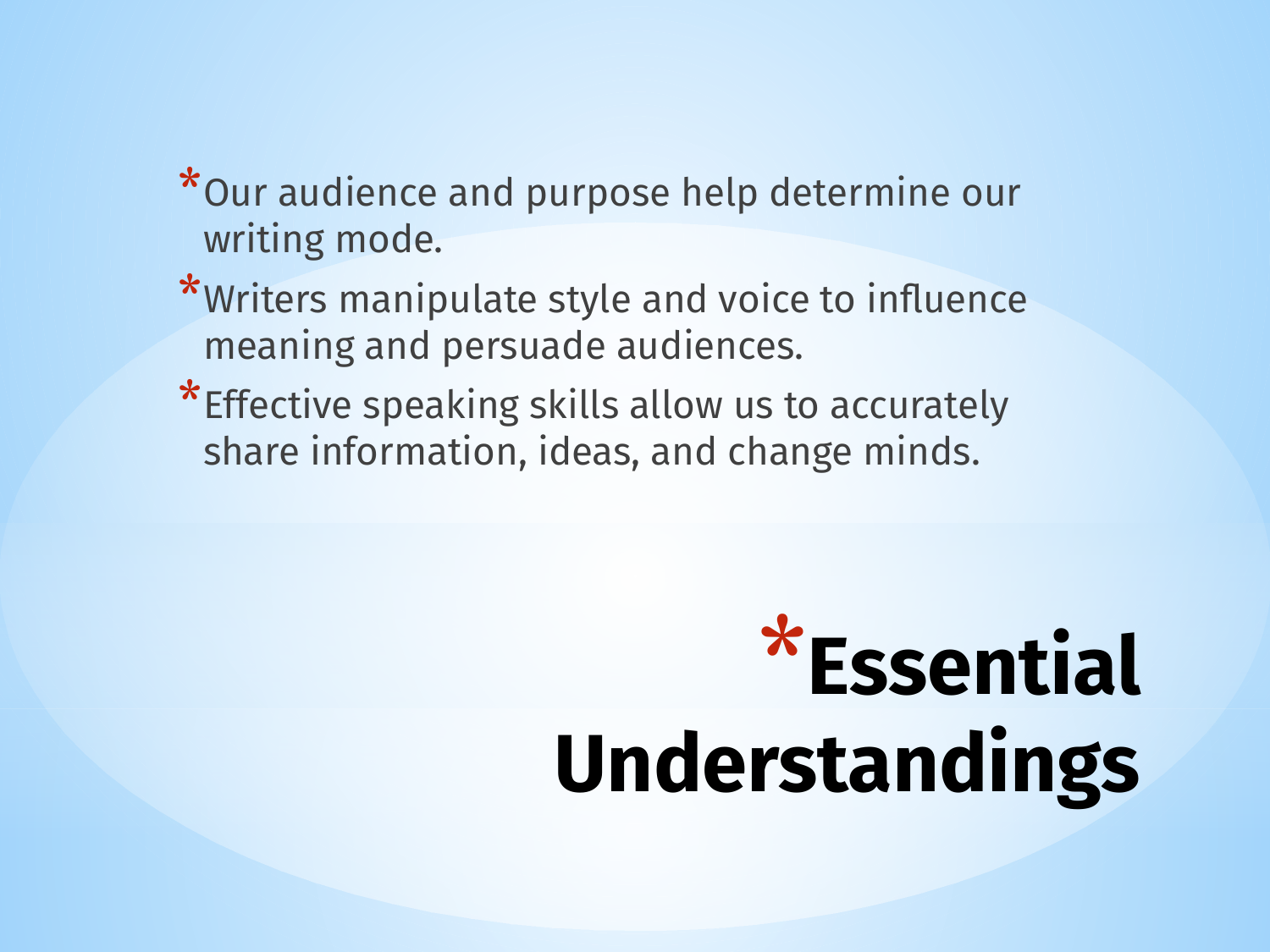

Our audience and purpose help determine our writing mode.
Writers manipulate style and voice to influence meaning and persuade audiences.
Effective speaking skills allow us to accurately share information, ideas, and change minds.

# Essential Understandings